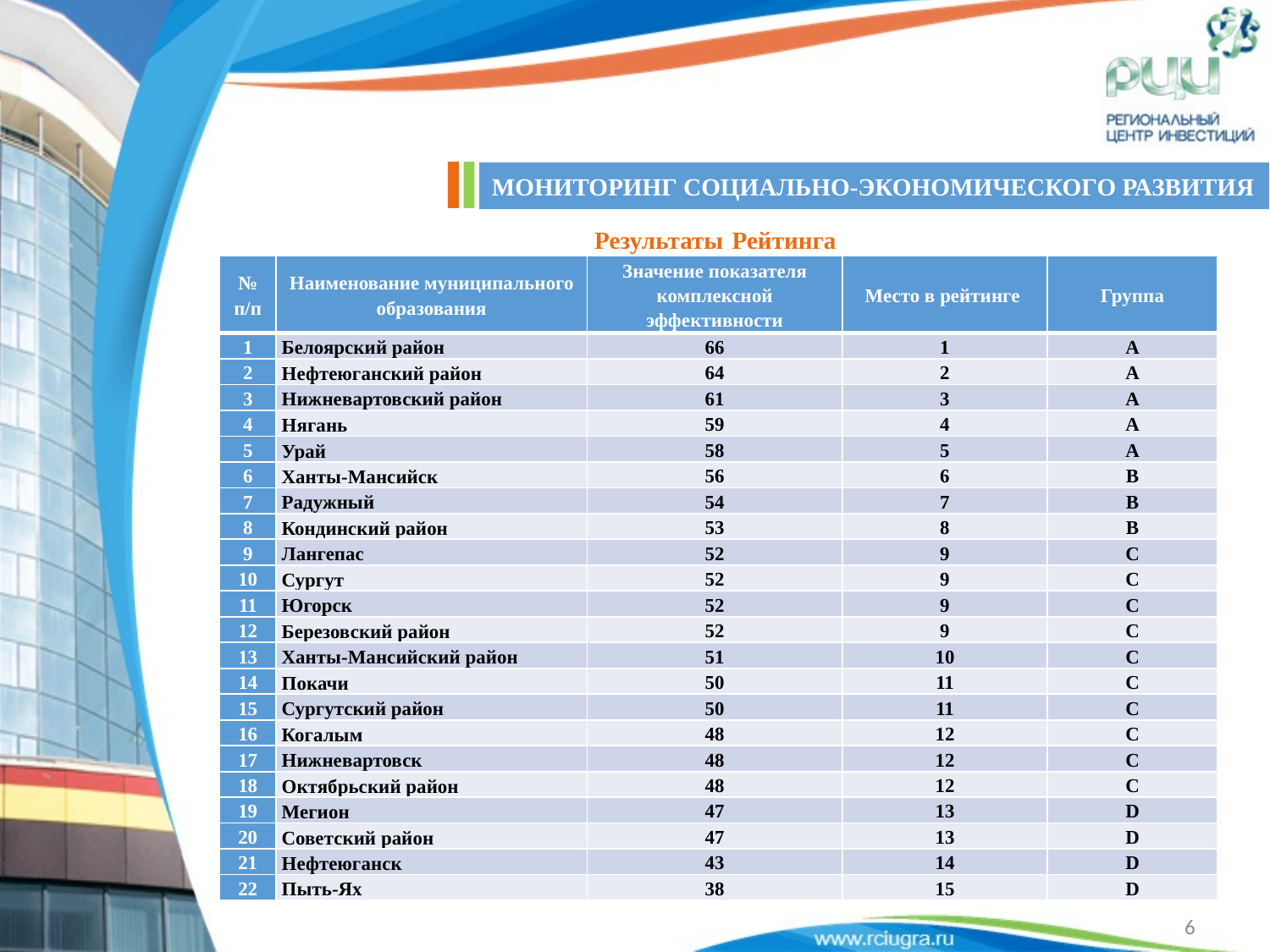

Мониторинг социально-экономического развития
Результаты Рейтинга
| № п/п | Наименование муниципального образования | Значение показателя комплексной эффективности | Место в рейтинге | Группа |
| --- | --- | --- | --- | --- |
| 1 | Белоярский район | 66 | 1 | A |
| 2 | Нефтеюганский район | 64 | 2 | A |
| 3 | Нижневартовский район | 61 | 3 | A |
| 4 | Нягань | 59 | 4 | A |
| 5 | Урай | 58 | 5 | A |
| 6 | Ханты-Мансийск | 56 | 6 | B |
| 7 | Радужный | 54 | 7 | B |
| 8 | Кондинский район | 53 | 8 | B |
| 9 | Лангепас | 52 | 9 | C |
| 10 | Сургут | 52 | 9 | C |
| 11 | Югорск | 52 | 9 | C |
| 12 | Березовский район | 52 | 9 | C |
| 13 | Ханты-Мансийский район | 51 | 10 | C |
| 14 | Покачи | 50 | 11 | C |
| 15 | Сургутский район | 50 | 11 | C |
| 16 | Когалым | 48 | 12 | C |
| 17 | Нижневартовск | 48 | 12 | C |
| 18 | Октябрьский район | 48 | 12 | C |
| 19 | Мегион | 47 | 13 | D |
| 20 | Советский район | 47 | 13 | D |
| 21 | Нефтеюганск | 43 | 14 | D |
| 22 | Пыть-Ях | 38 | 15 | D |
6